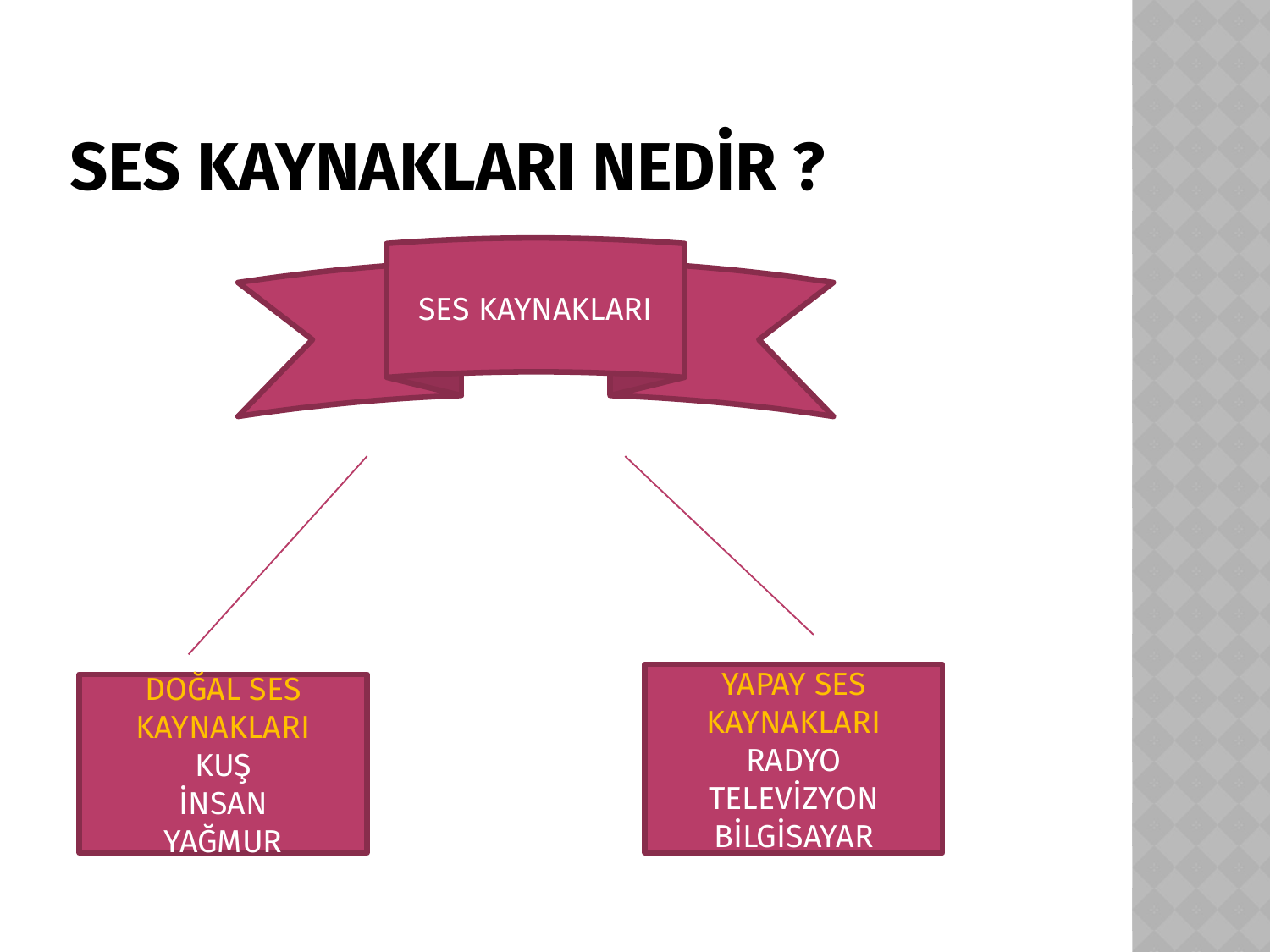

# SES KAYNAKLARI NEDİR ?

SES KAYNAKLARI
YAPAY SES KAYNAKLARI
RADYO
TELEVİZYON
BİLGİSAYAR
DOĞAL SES KAYNAKLARI
KUŞ
İNSAN
YAĞMUR